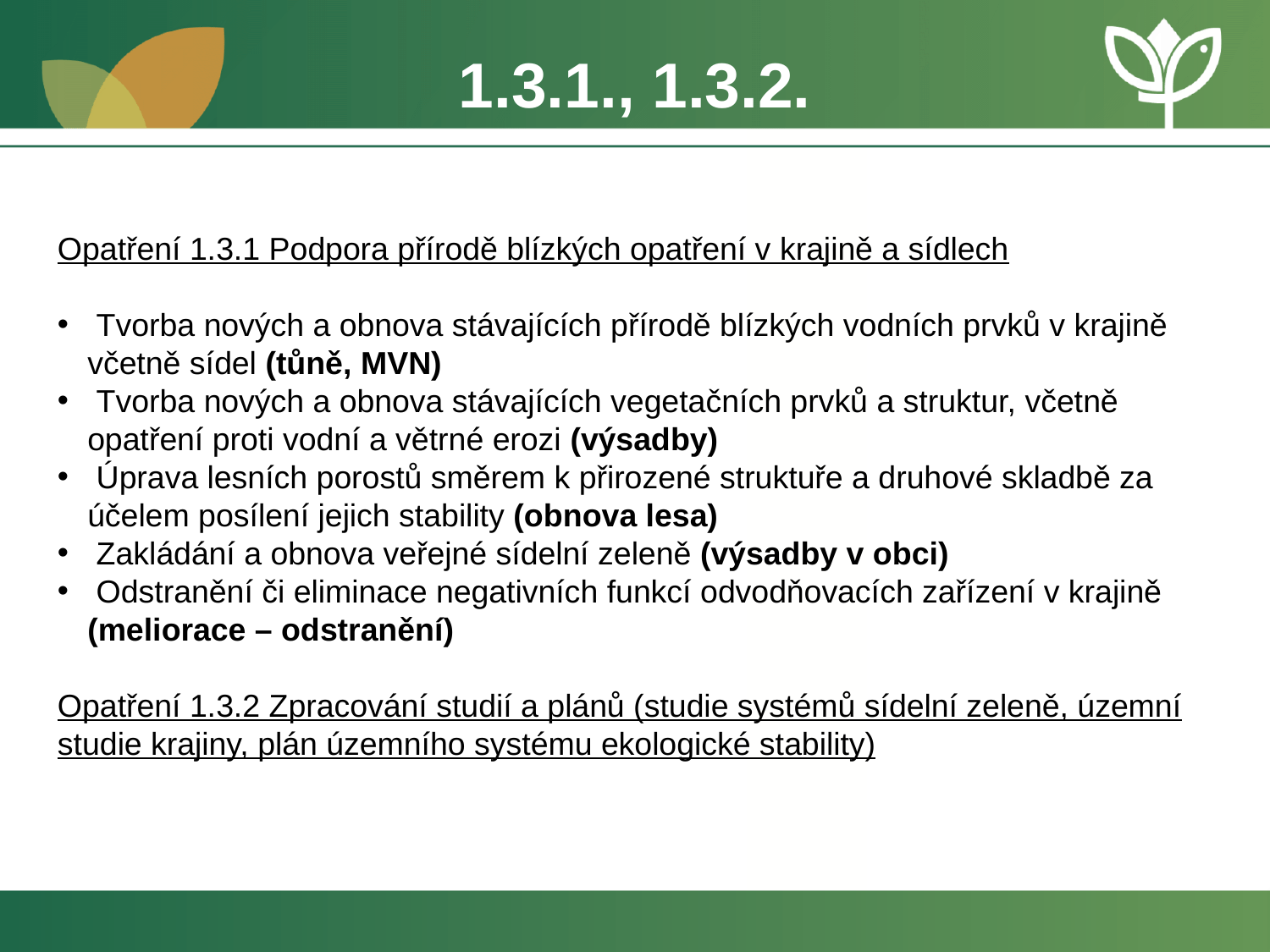

# 1.3.1., 1.3.2.

Opatření 1.3.1 Podpora přírodě blízkých opatření v krajině a sídlech

 Tvorba nových a obnova stávajících přírodě blízkých vodních prvků v krajině včetně sídel (tůně, MVN)
 Tvorba nových a obnova stávajících vegetačních prvků a struktur, včetně opatření proti vodní a větrné erozi (výsadby)
 Úprava lesních porostů směrem k přirozené struktuře a druhové skladbě za účelem posílení jejich stability (obnova lesa)
 Zakládání a obnova veřejné sídelní zeleně (výsadby v obci)
 Odstranění či eliminace negativních funkcí odvodňovacích zařízení v krajině (meliorace – odstranění)

Opatření 1.3.2 Zpracování studií a plánů (studie systémů sídelní zeleně, územní studie krajiny, plán územního systému ekologické stability)